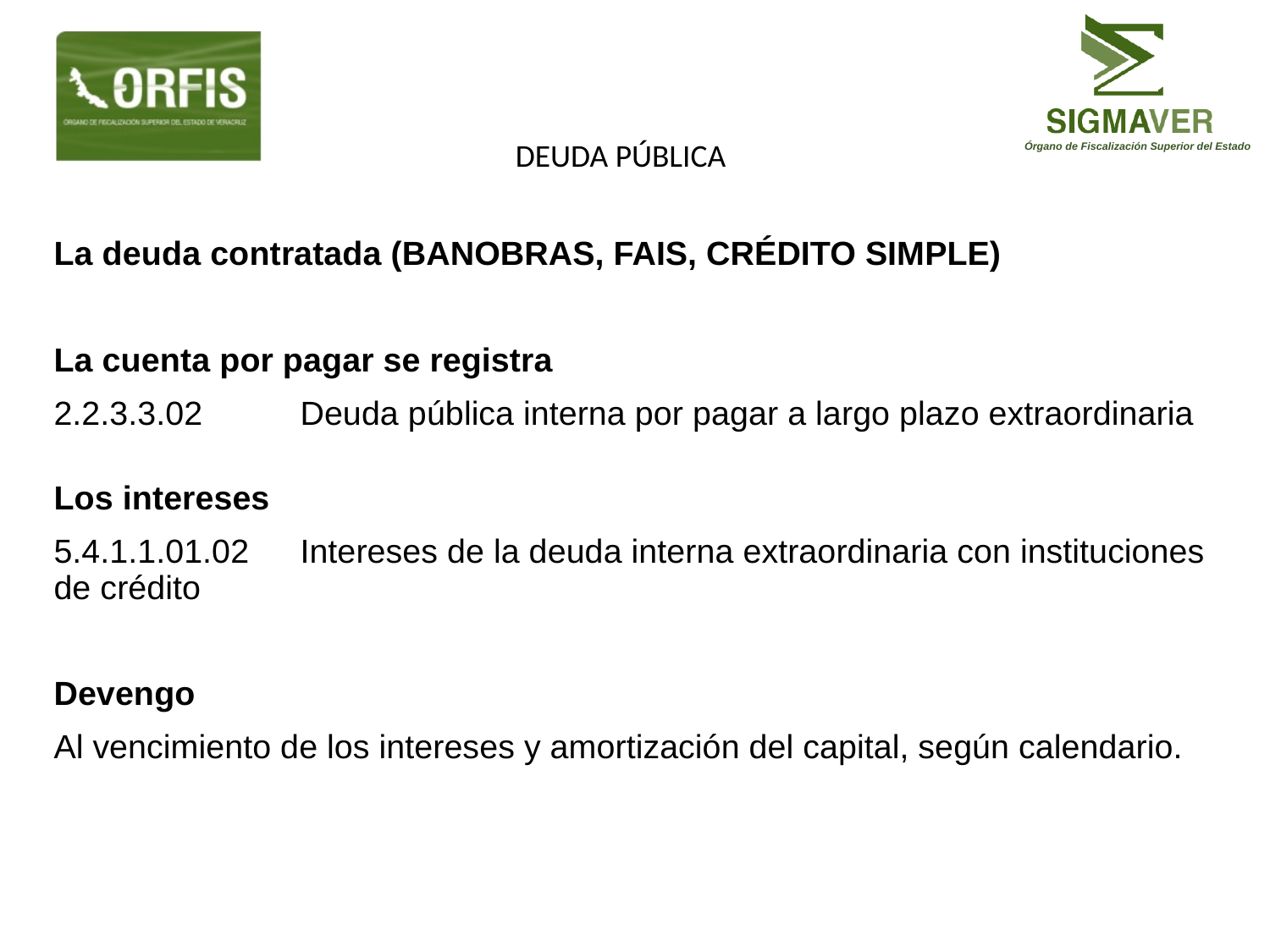

# DEUDA PÚBLICA
La deuda contratada (BANOBRAS, FAIS, CRÉDITO SIMPLE)

La cuenta por pagar se registra
2.2.3.3.02	Deuda pública interna por pagar a largo plazo extraordinaria

Los intereses
5.4.1.1.01.02	Intereses de la deuda interna extraordinaria con instituciones de crédito

Devengo
Al vencimiento de los intereses y amortización del capital, según calendario.